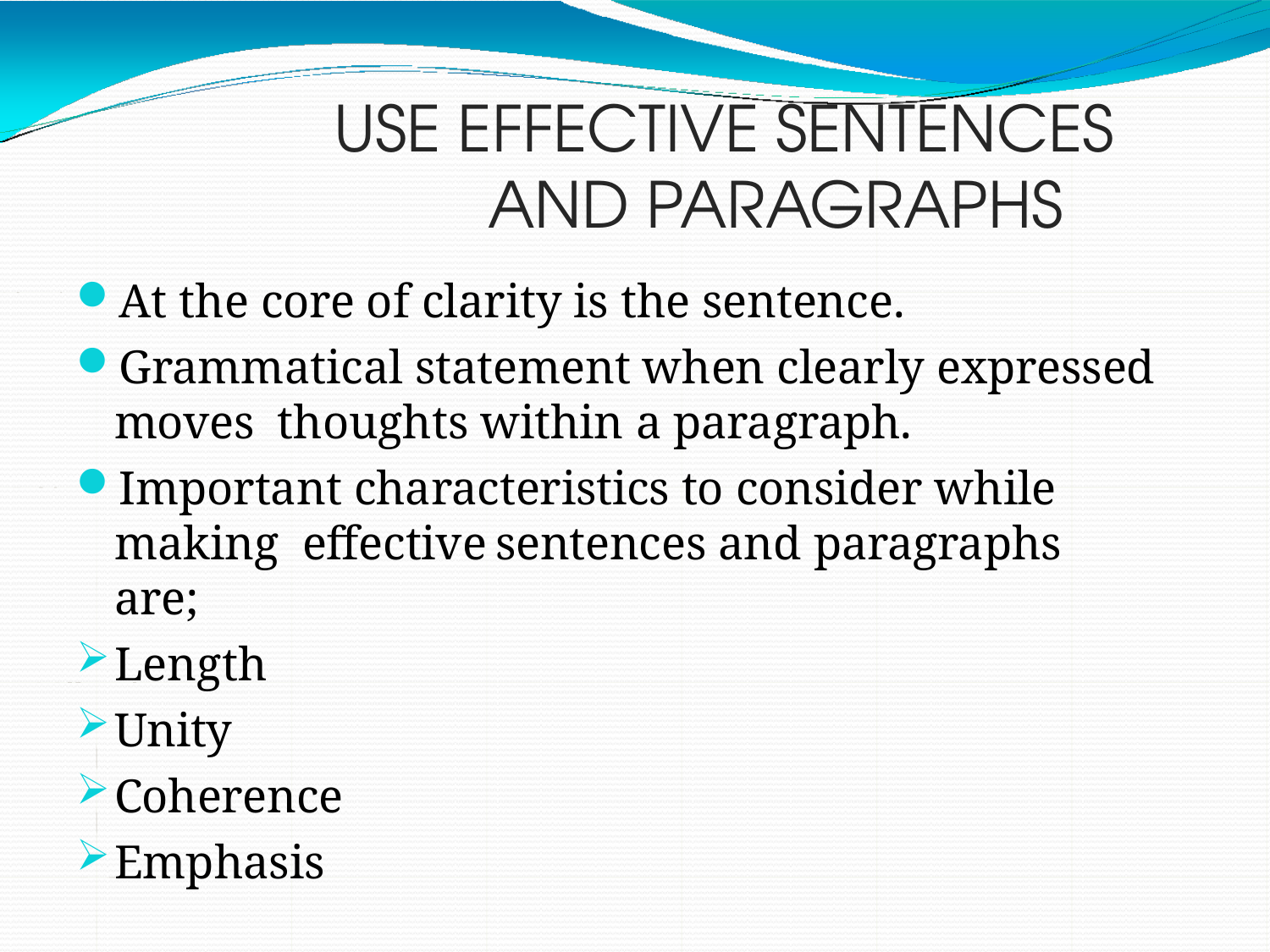

# USE EFFECTIVE SENTENCES  AND PARAGRAPHS
At the core of clarity is the sentence.
Grammatical statement when clearly expressed moves  thoughts within a paragraph.
Important characteristics to consider while making  effective	sentences and paragraphs are;
Length
Unity
Coherence
Emphasis